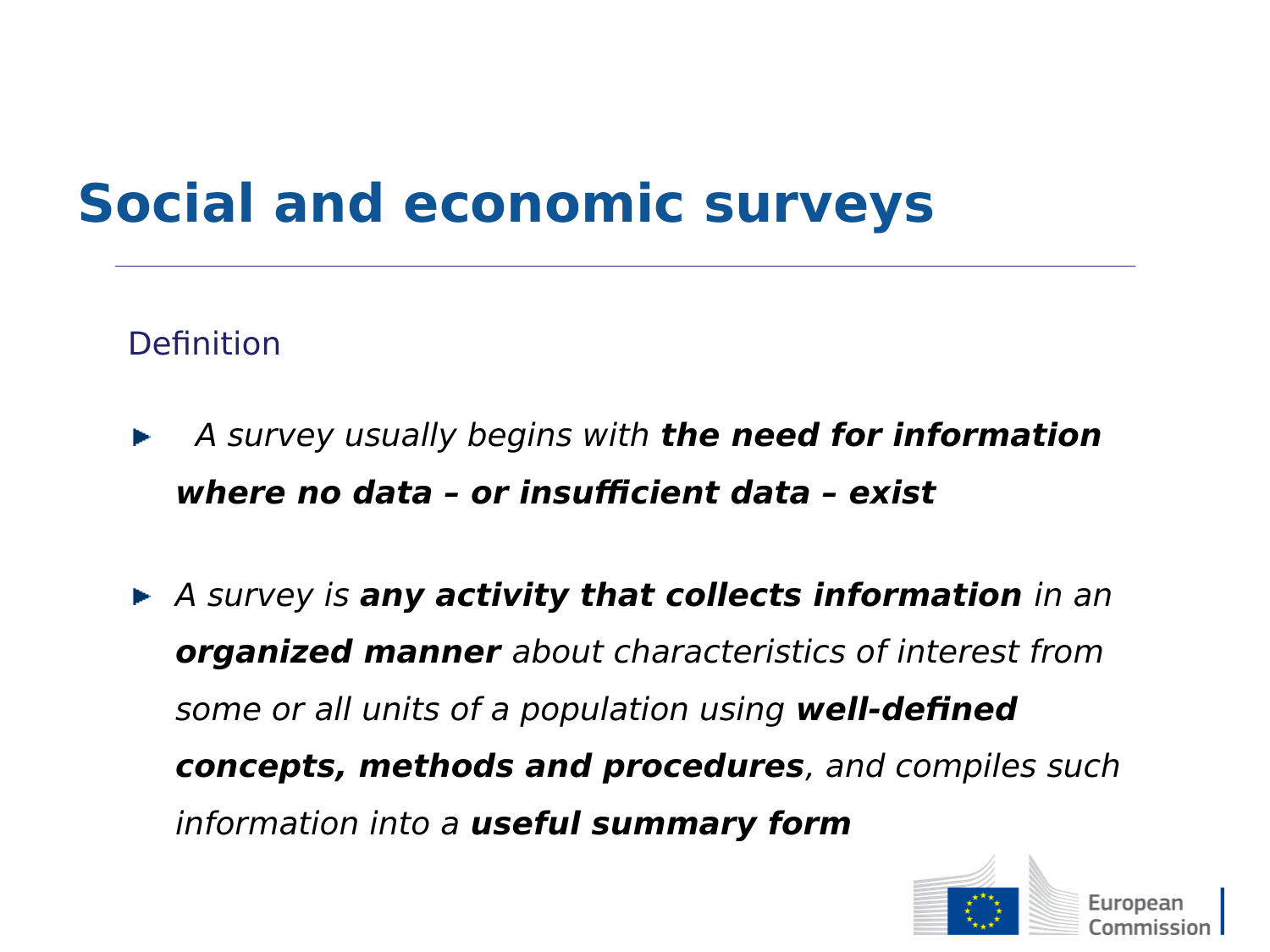

# Social and economic surveys
Definition

  A survey usually begins with the need for information where no data – or insufficient data – exist

A survey is any activity that collects information in an organized manner about characteristics of interest from some or all units of a population using well-defined concepts, methods and procedures, and compiles such information into a useful summary form